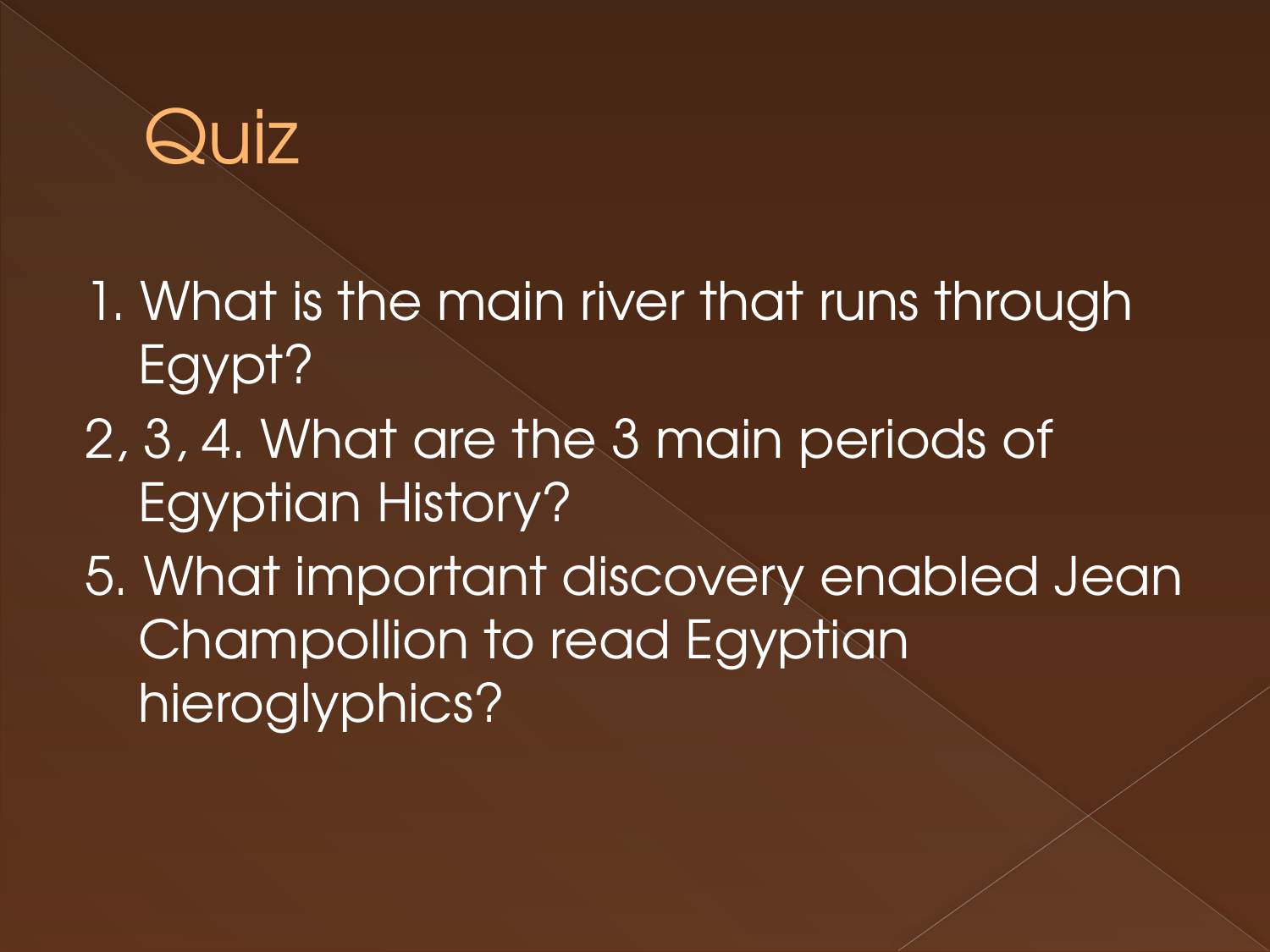

# Quiz
1. What is the main river that runs through Egypt?
2, 3, 4. What are the 3 main periods of Egyptian History?
5. What important discovery enabled Jean Champollion to read Egyptian hieroglyphics?